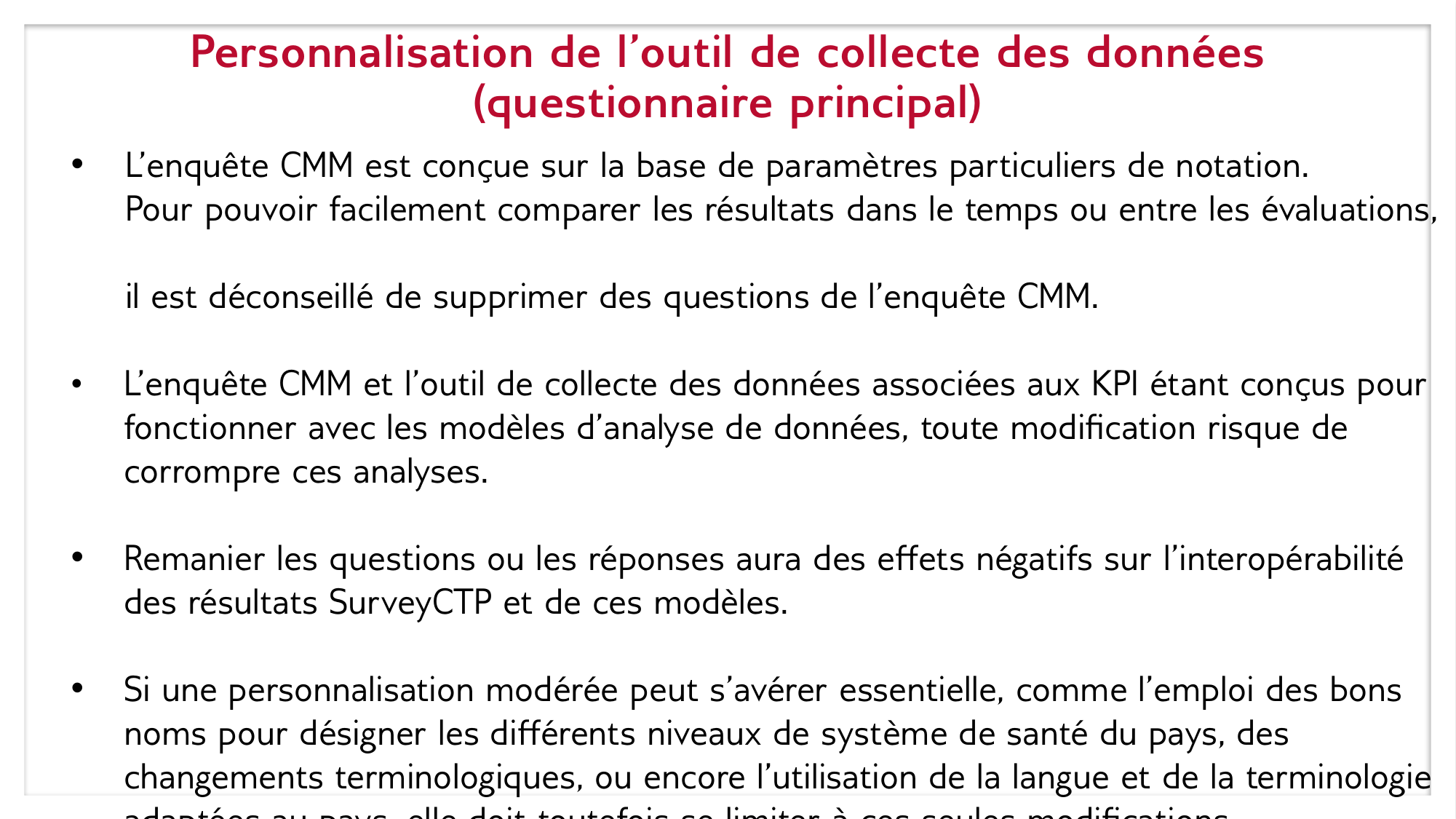

# Personnalisation de l’outil de collecte des données (questionnaire principal)
L’enquête CMM est conçue sur la base de paramètres particuliers de notation.
Pour pouvoir facilement comparer les résultats dans le temps ou entre les évaluations,
il est déconseillé de supprimer des questions de l’enquête CMM.

•	L’enquête CMM et l’outil de collecte des données associées aux KPI étant conçus pour fonctionner avec les modèles d’analyse de données, toute modification risque de corrompre ces analyses.

Remanier les questions ou les réponses aura des effets négatifs sur l’interopérabilité
des résultats SurveyCTP et de ces modèles.

Si une personnalisation modérée peut s’avérer essentielle, comme l’emploi des bons noms pour désigner les différents niveaux de système de santé du pays, des changements terminologiques, ou encore l’utilisation de la langue et de la terminologie adaptées au pays, elle doit toutefois se limiter à ces seules modifications.